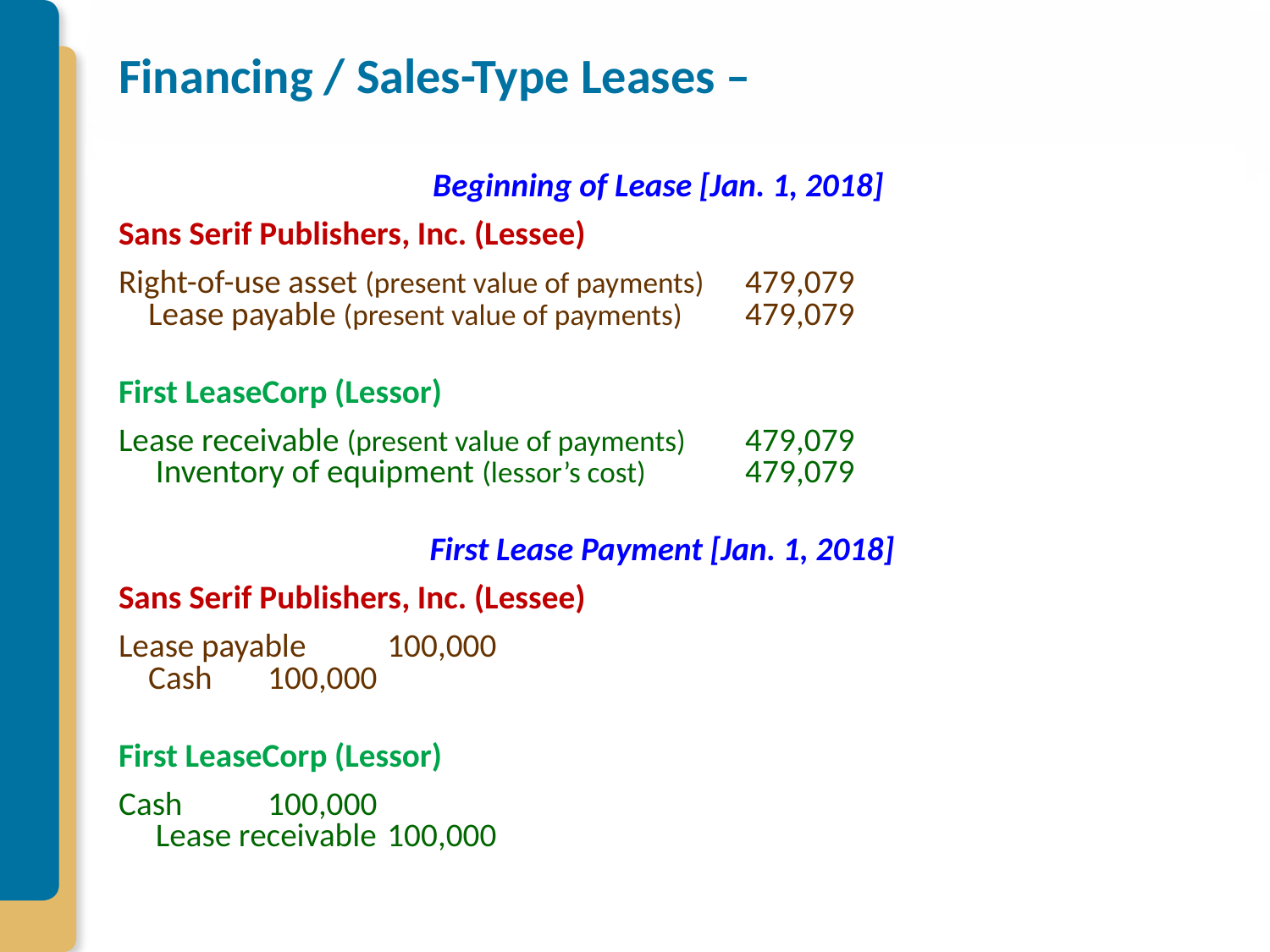

# Financing / Sales-Type Leases –
Beginning of Lease [Jan. 1, 2018]
Sans Serif Publishers, Inc. (Lessee)
Right-of-use asset (present value of payments)		479,079
Lease payable (present value of payments)			479,079

First LeaseCorp (Lessor)
Lease receivable (present value of payments)		479,079
 Inventory of equipment (lessor’s cost)			479,079

First Lease Payment [Jan. 1, 2018]
Sans Serif Publishers, Inc. (Lessee)
Lease payable 					100,000
Cash							100,000

First LeaseCorp (Lessor)
Cash						100,000
 Lease receivable 					100,000